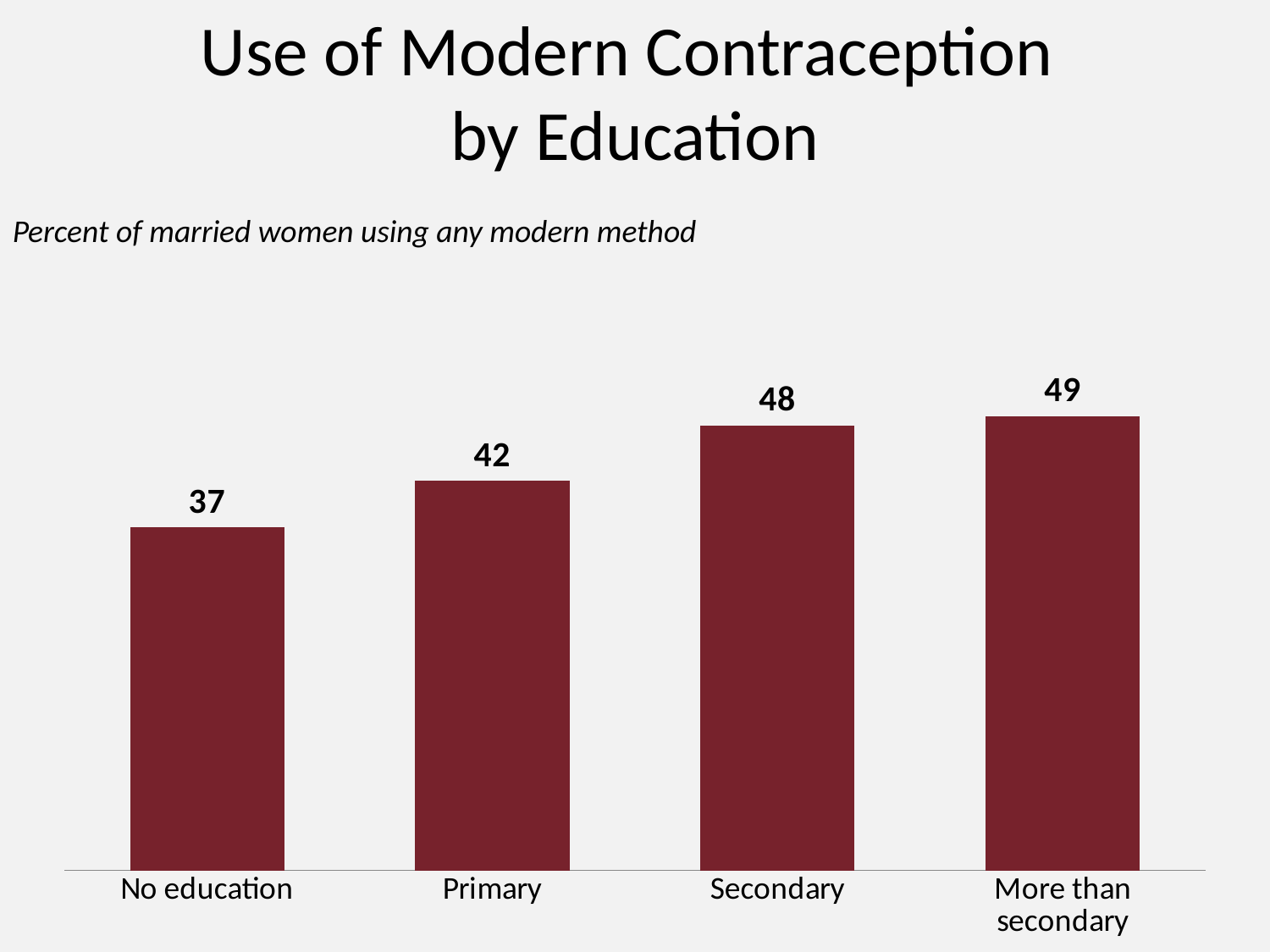

# Use of Modern Contraception by Education
Percent of married women using any modern method

### Chart

| Category |  |
|---|---|
| No education | 37.0 |
| Primary | 42.0 |
| Secondary | 48.0 |
| More than secondary | 49.0 |